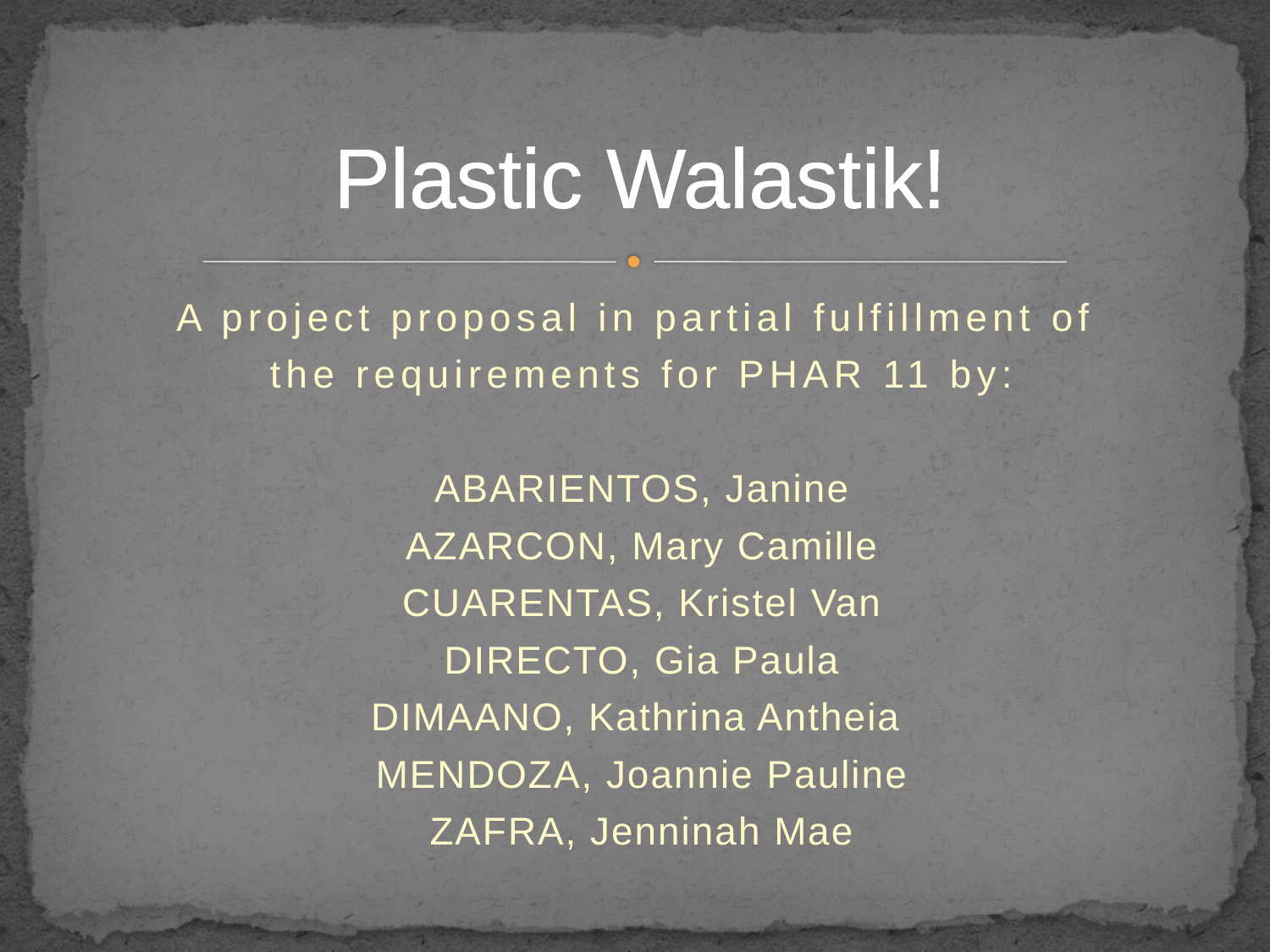

# Plastic Walastik!
A project proposal in partial fulfillment of
the requirements for PHAR 11 by:

ABARIENTOS, Janine
AZARCON, Mary Camille
CUARENTAS, Kristel Van
DIRECTO, Gia Paula
DIMAANO, Kathrina Antheia
MENDOZA, Joannie Pauline
ZAFRA, Jenninah Mae